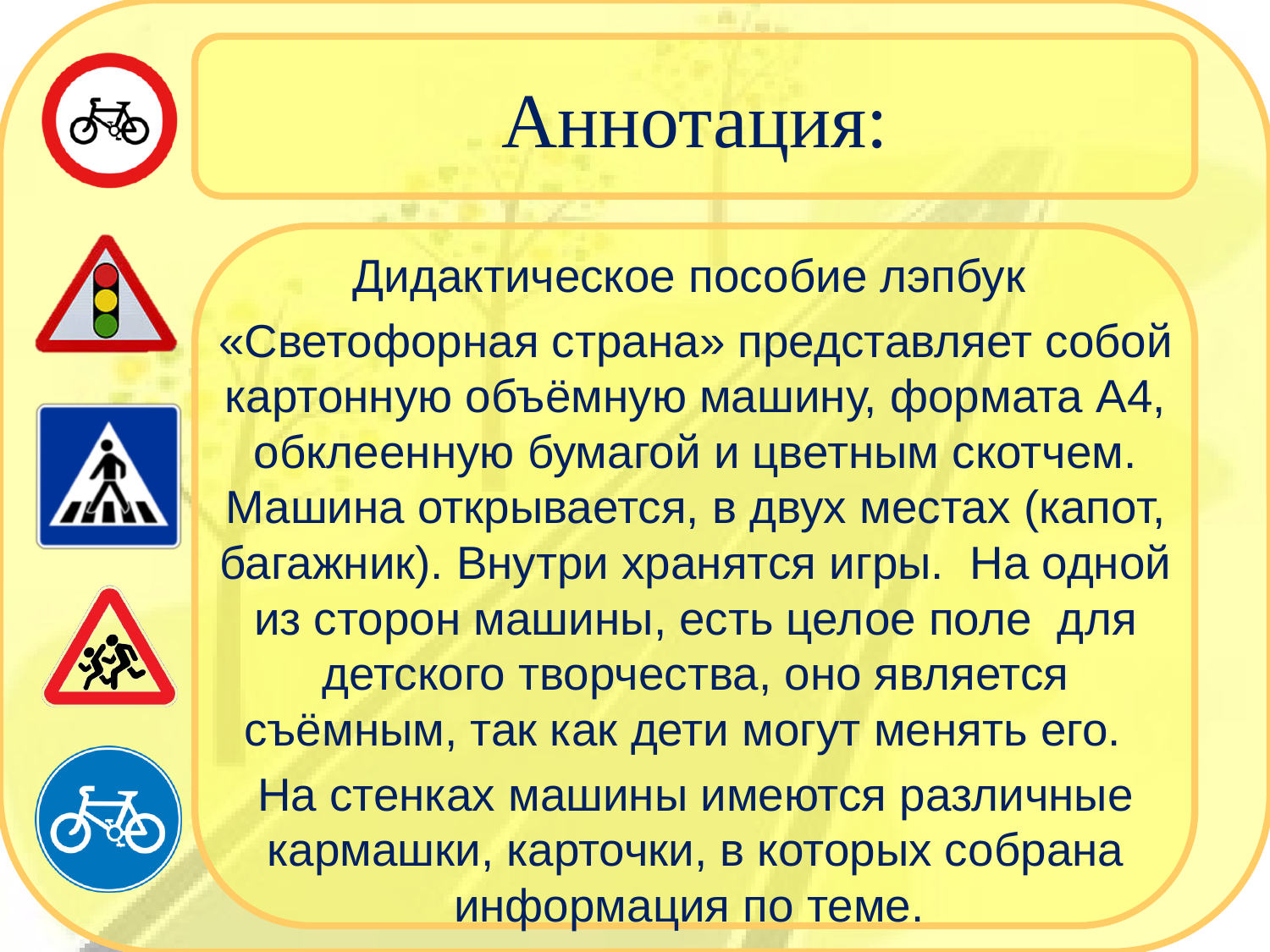

# Аннотация:
Дидактическое пособие лэпбук
«Светофорная страна» представляет собой картонную объёмную машину, формата А4, обклеенную бумагой и цветным скотчем. Машина открывается, в двух местах (капот, багажник). Внутри хранятся игры.  На одной из сторон машины, есть целое поле  для детского творчества, оно является съёмным, так как дети могут менять его.
На стенках машины имеются различные кармашки, карточки, в которых собрана информация по теме.